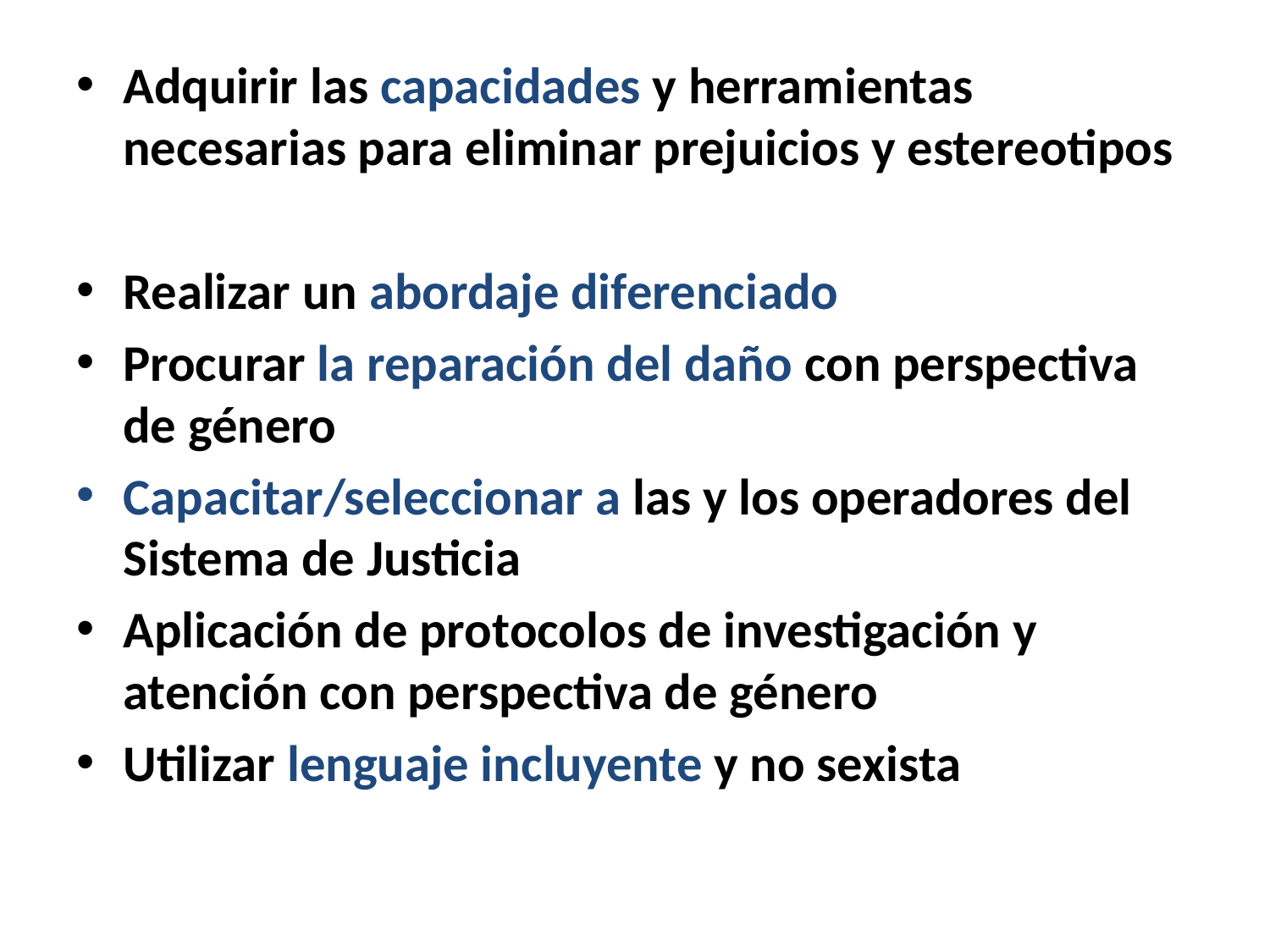

#
Adquirir las capacidades y herramientas necesarias para eliminar prejuicios y estereotipos

Realizar un abordaje diferenciado
Procurar la reparación del daño con perspectiva de género
Capacitar/seleccionar a las y los operadores del Sistema de Justicia
Aplicación de protocolos de investigación y atención con perspectiva de género
Utilizar lenguaje incluyente y no sexista